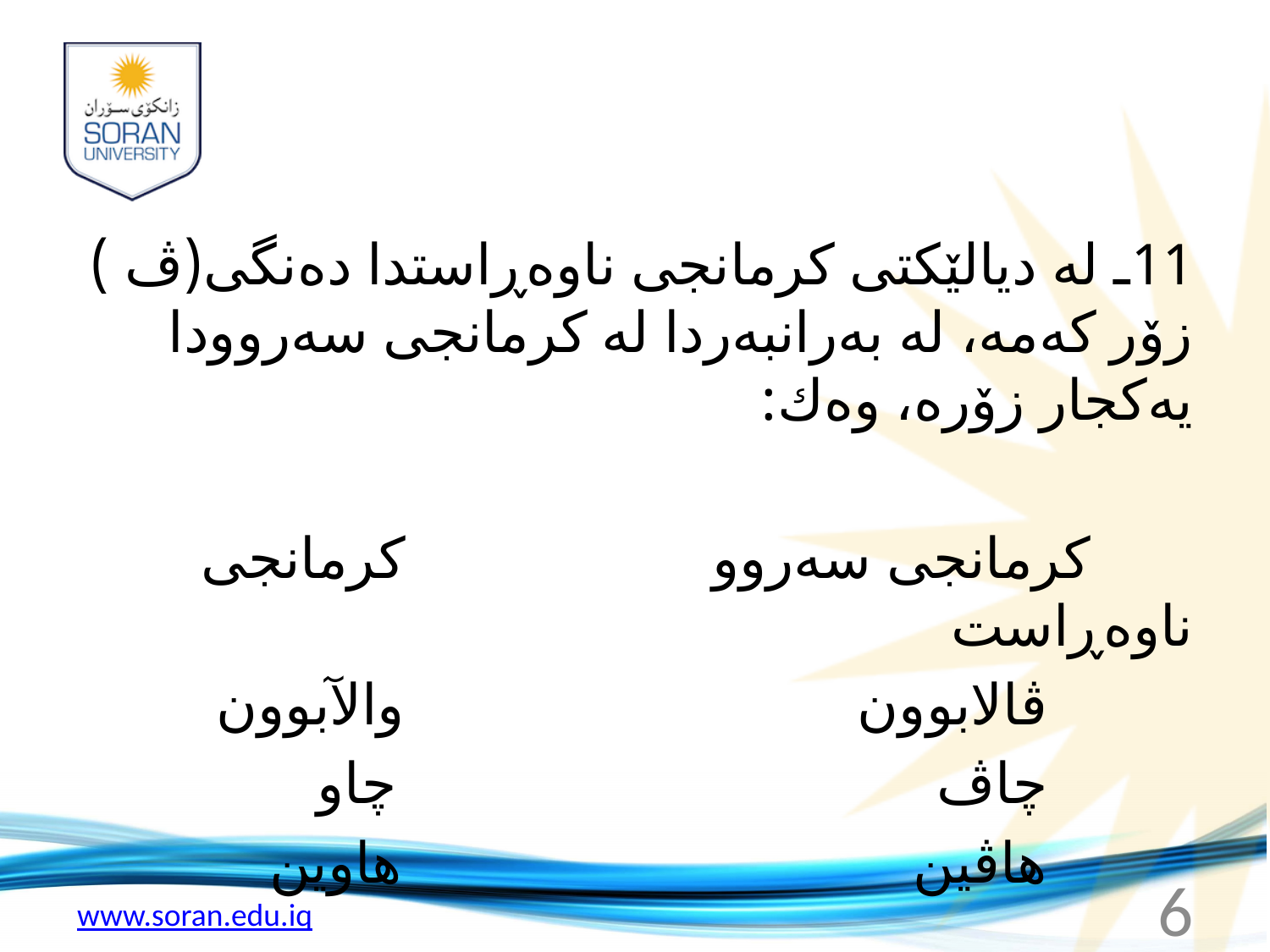

#
	11ـ له‌ دیالێكتى كرمانجى ناوه‌ڕاستدا ده‌نگى(ڤ ) زۆر كه‌مه‌، له‌ به‌رانبه‌ردا له‌ كرمانجى سه‌روودا یه‌كجار زۆره‌، وه‌ك:

       كرمانجى سه‌روو                     كرمانجى ناوه‌ڕاست
          ڤالابوون                               والآبوون
          چاڤ                                     چاو
          هاڤین                                   هاوین

6